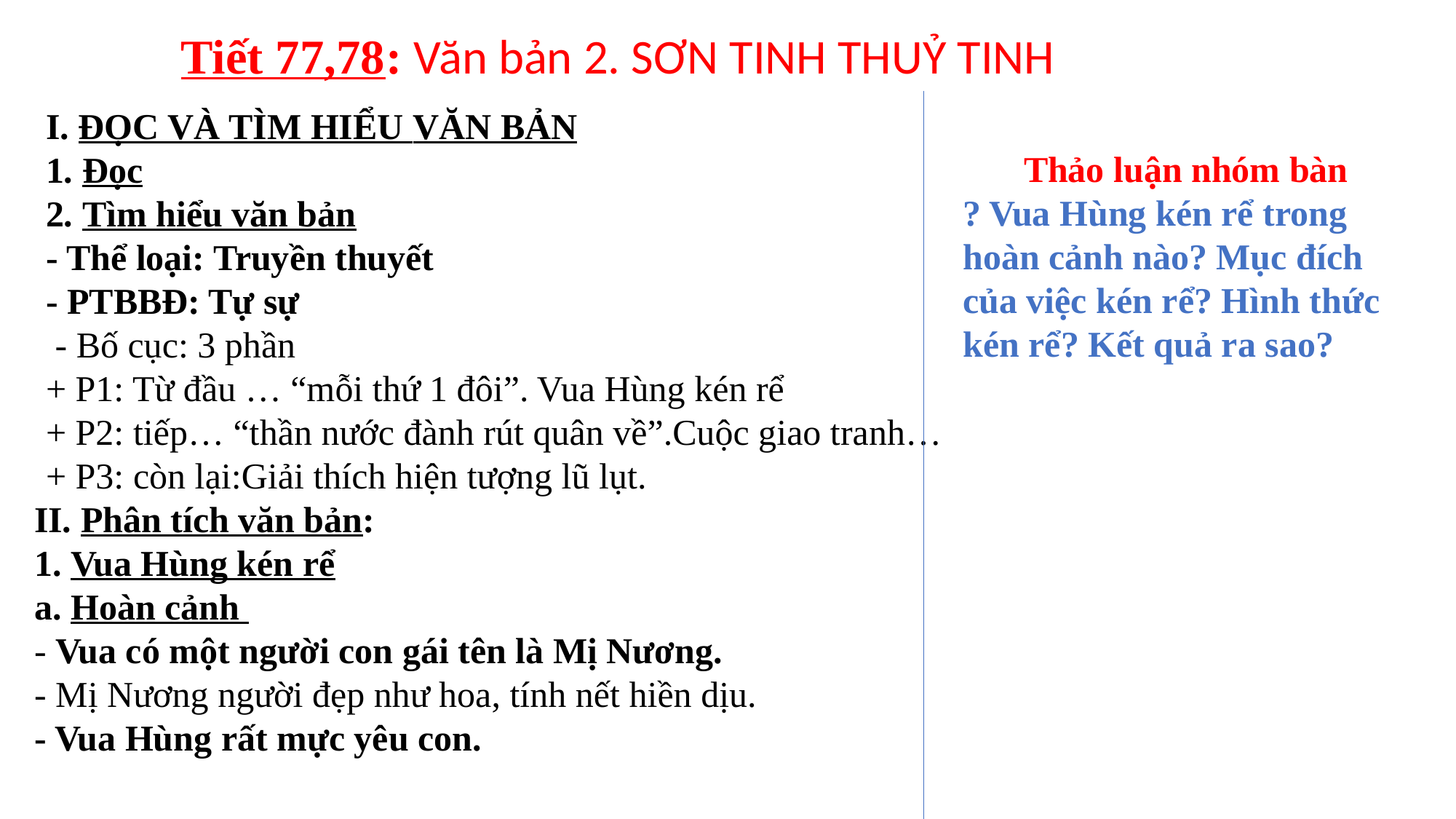

Tiết 77,78: Văn bản 2. SƠN TINH THUỶ TINH

I. ĐỌC VÀ TÌM HIỂU VĂN BẢN
1. Đọc
2. Tìm hiểu văn bản
- Thể loại: Truyền thuyết
- PTBBĐ: Tự sự
 - Bố cục: 3 phần
+ P1: Từ đầu … “mỗi thứ 1 đôi”. Vua Hùng kén rể
+ P2: tiếp… “thần nước đành rút quân về”.Cuộc giao tranh…
+ P3: còn lại:Giải thích hiện tượng lũ lụt.
Thảo luận nhóm bàn
? Vua Hùng kén rể trong hoàn cảnh nào? Mục đích của việc kén rể? Hình thức kén rể? Kết quả ra sao?

II. Phân tích văn bản:
1. Vua Hùng kén rể
a. Hoàn cảnh
- Vua có một người con gái tên là Mị Nương.
- Mị Nương người đẹp như hoa, tính nết hiền dịu.
- Vua Hùng rất mực yêu con.